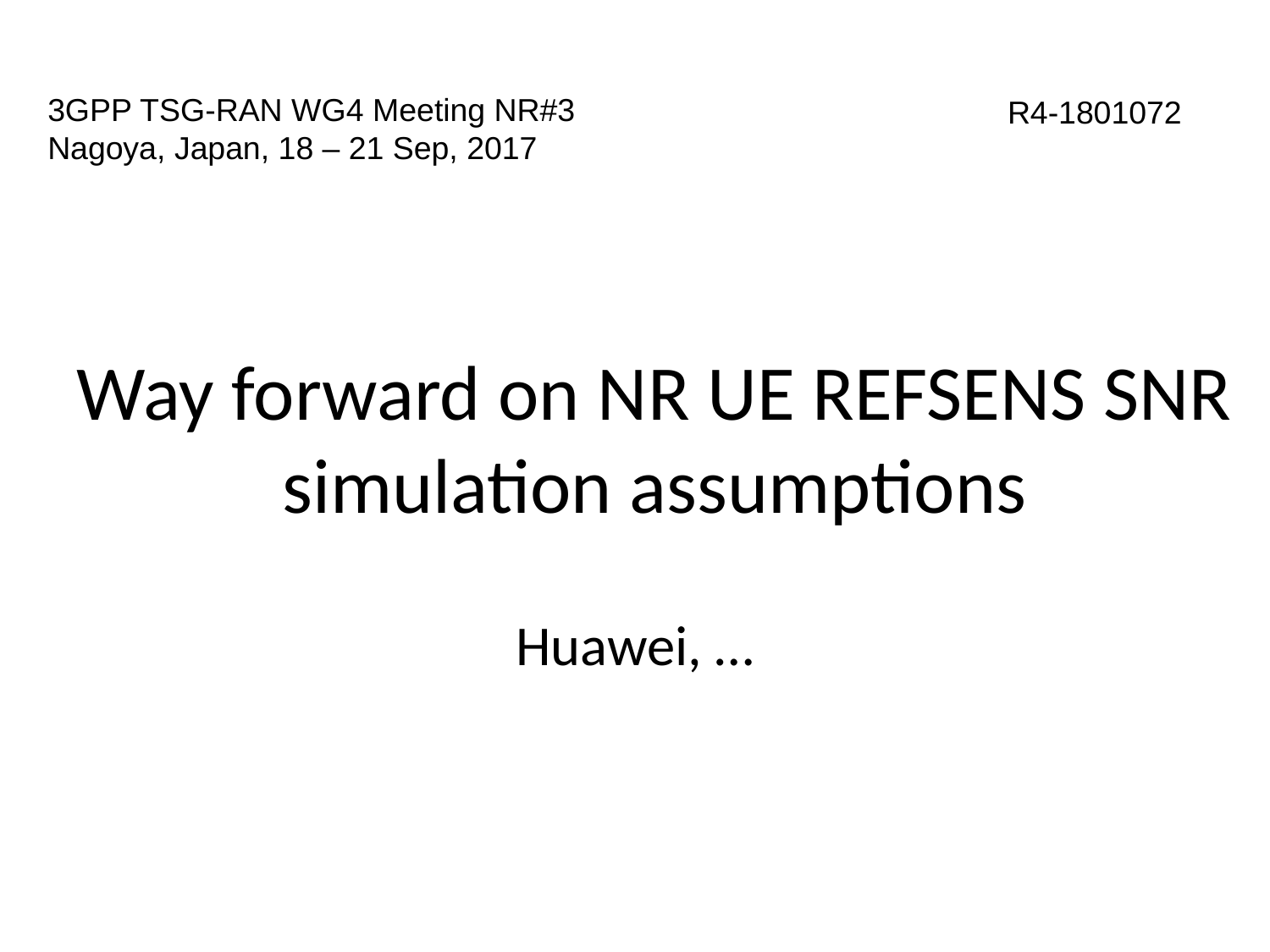

# 3GPP TSG-RAN WG4 Meeting NR#3 Nagoya, Japan, 18 – 21 Sep, 2017
R4-1801072
Way forward on NR UE REFSENS SNR simulation assumptions
Huawei, …